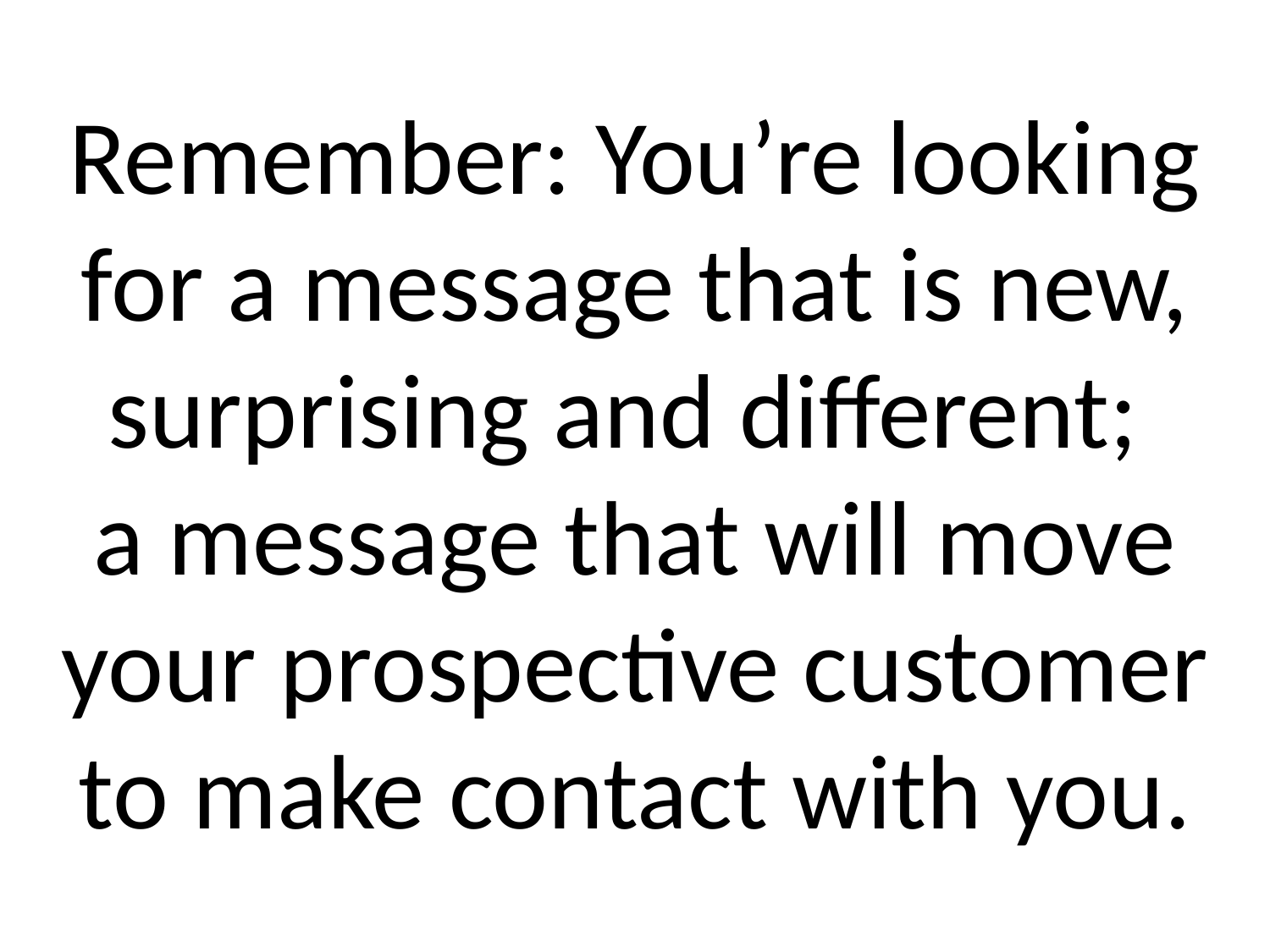

Remember: You’re looking for a message that is new, surprising and different;
a message that will move your prospective customer to make contact with you.